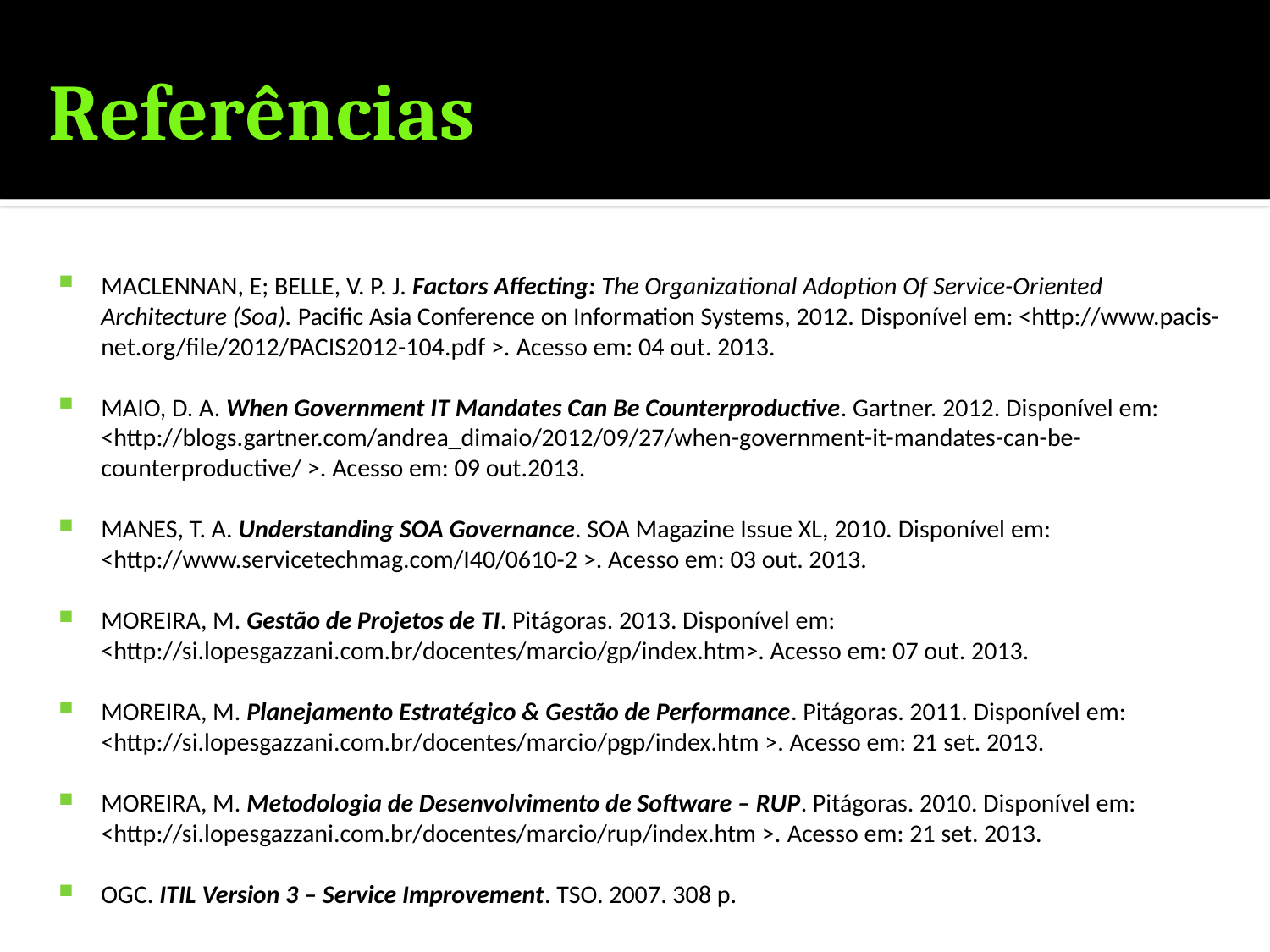

# Referências

MACLENNAN, E; BELLE, V. P. J. Factors Affecting: The Organizational Adoption Of Service-Oriented Architecture (Soa). Pacific Asia Conference on Information Systems, 2012. Disponível em: <http://www.pacis-net.org/file/2012/PACIS2012-104.pdf >. Acesso em: 04 out. 2013.

MAIO, D. A. When Government IT Mandates Can Be Counterproductive. Gartner. 2012. Disponível em: <http://blogs.gartner.com/andrea_dimaio/2012/09/27/when-government-it-mandates-can-be-counterproductive/ >. Acesso em: 09 out.2013.

MANES, T. A. Understanding SOA Governance. SOA Magazine Issue XL, 2010. Disponível em: <http://www.servicetechmag.com/I40/0610-2 >. Acesso em: 03 out. 2013.

MOREIRA, M. Gestão de Projetos de TI. Pitágoras. 2013. Disponível em: <http://si.lopesgazzani.com.br/docentes/marcio/gp/index.htm>. Acesso em: 07 out. 2013.

MOREIRA, M. Planejamento Estratégico & Gestão de Performance. Pitágoras. 2011. Disponível em: <http://si.lopesgazzani.com.br/docentes/marcio/pgp/index.htm >. Acesso em: 21 set. 2013.

MOREIRA, M. Metodologia de Desenvolvimento de Software – RUP. Pitágoras. 2010. Disponível em: <http://si.lopesgazzani.com.br/docentes/marcio/rup/index.htm >. Acesso em: 21 set. 2013.

OGC. ITIL Version 3 – Service Improvement. TSO. 2007. 308 p.